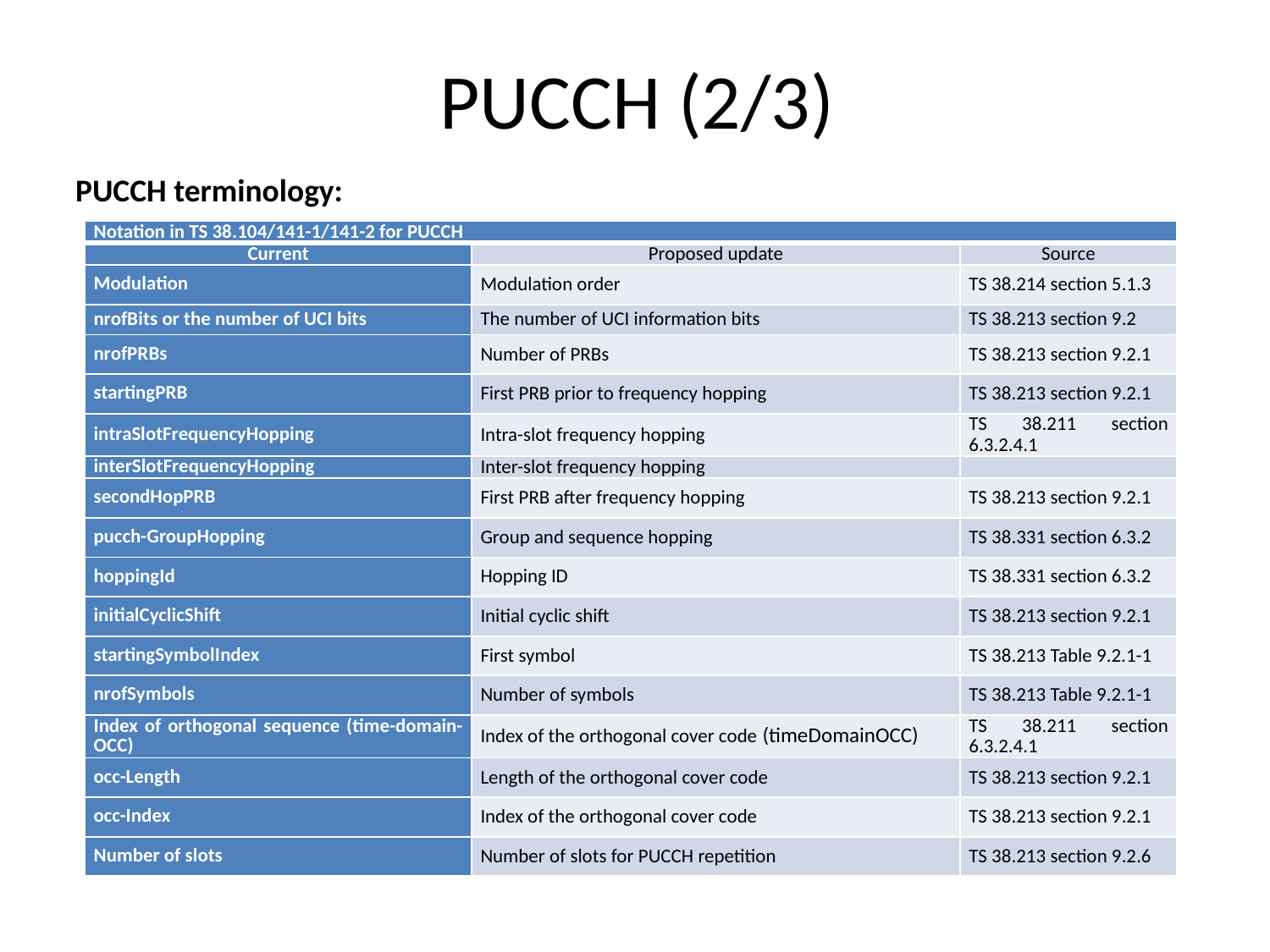

# PUCCH (2/3)
PUCCH terminology:
| Notation in TS 38.104/141-1/141-2 for PUCCH |  |  |
| --- | --- | --- |
| Current | Proposed update | Source |
| Modulation | Modulation order | TS 38.214 section 5.1.3 |
| nrofBits or the number of UCI bits | The number of UCI information bits | TS 38.213 section 9.2 |
| nrofPRBs | Number of PRBs | TS 38.213 section 9.2.1 |
| startingPRB | First PRB prior to frequency hopping | TS 38.213 section 9.2.1 |
| intraSlotFrequencyHopping | Intra-slot frequency hopping | TS 38.211 section 6.3.2.4.1 |
| interSlotFrequencyHopping | Inter-slot frequency hopping |  |
| secondHopPRB | First PRB after frequency hopping | TS 38.213 section 9.2.1 |
| pucch-GroupHopping | Group and sequence hopping | TS 38.331 section 6.3.2 |
| hoppingId | Hopping ID | TS 38.331 section 6.3.2 |
| initialCyclicShift | Initial cyclic shift | TS 38.213 section 9.2.1 |
| startingSymbolIndex | First symbol | TS 38.213 Table 9.2.1-1 |
| nrofSymbols | Number of symbols | TS 38.213 Table 9.2.1-1 |
| Index of orthogonal sequence (time-domain-OCC) | Index of the orthogonal cover code (timeDomainOCC) | TS 38.211 section 6.3.2.4.1 |
| occ-Length | Length of the orthogonal cover code | TS 38.213 section 9.2.1 |
| occ-Index | Index of the orthogonal cover code | TS 38.213 section 9.2.1 |
| Number of slots | Number of slots for PUCCH repetition | TS 38.213 section 9.2.6 |